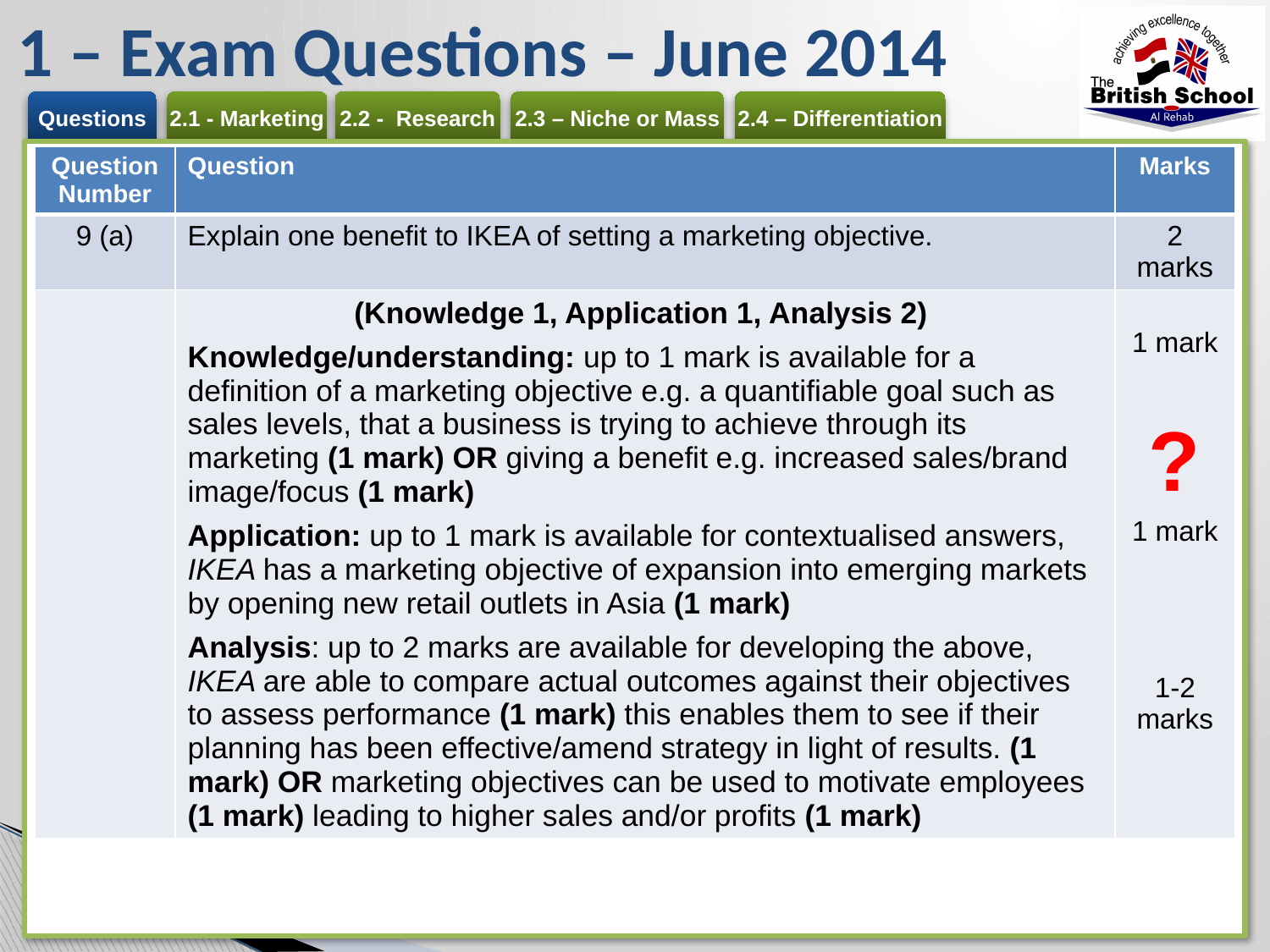

# 1 – Exam Questions – June 2014
| Question Number | Question | Marks |
| --- | --- | --- |
| 9 (a) | Explain one benefit to IKEA of setting a marketing objective. | 2 marks |
|  | (Knowledge 1, Application 1, Analysis 2) Knowledge/understanding: up to 1 mark is available for a definition of a marketing objective e.g. a quantifiable goal such as sales levels, that a business is trying to achieve through its marketing (1 mark) OR giving a benefit e.g. increased sales/brand image/focus (1 mark) Application: up to 1 mark is available for contextualised answers, IKEA has a marketing objective of expansion into emerging markets by opening new retail outlets in Asia (1 mark) Analysis: up to 2 marks are available for developing the above, IKEA are able to compare actual outcomes against their objectives to assess performance (1 mark) this enables them to see if their planning has been effective/amend strategy in light of results. (1 mark) OR marketing objectives can be used to motivate employees (1 mark) leading to higher sales and/or profits (1 mark) | 1 mark 1 mark 1-2 marks |
?